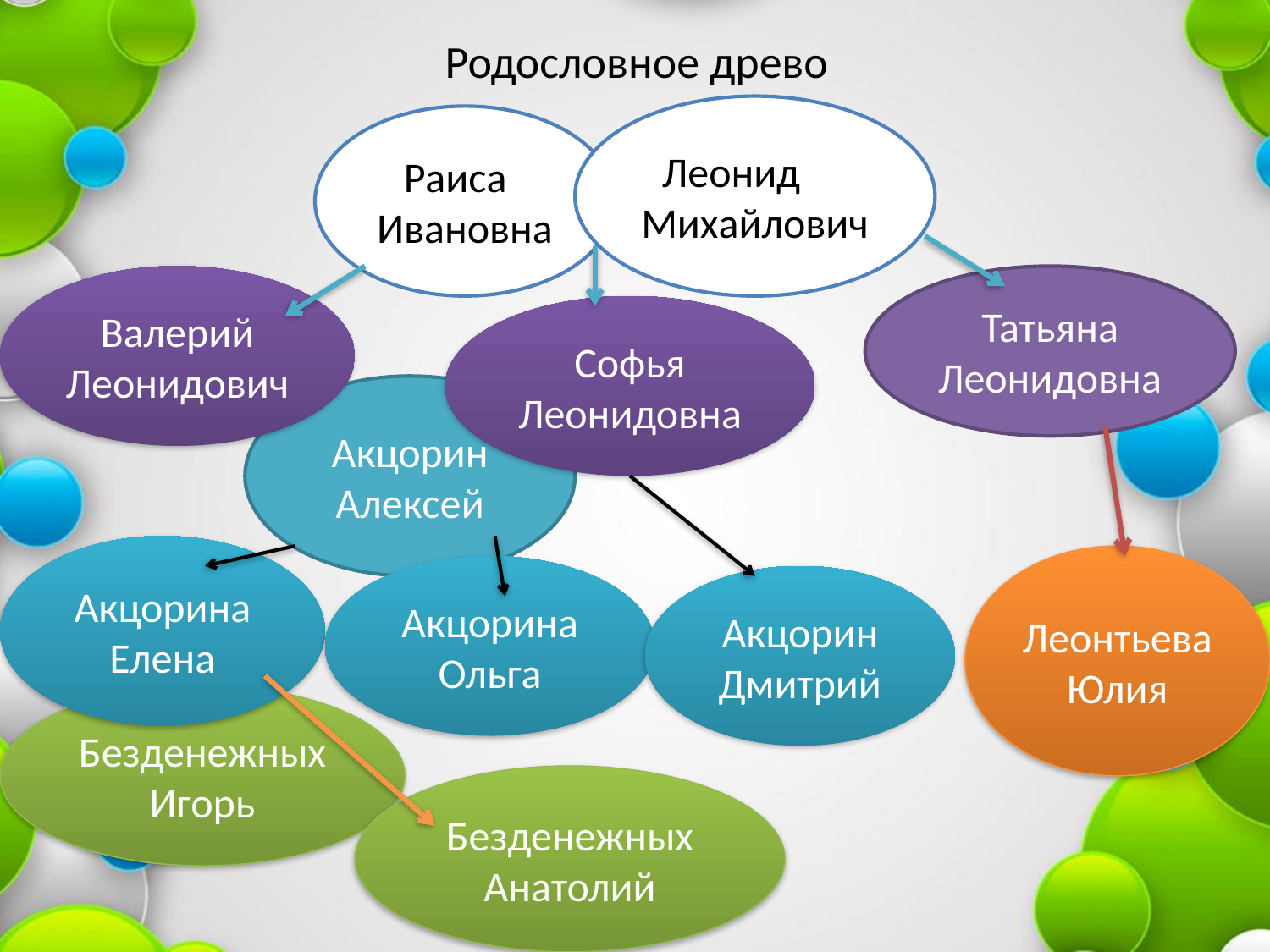

# Родословное древо
Леонид      Михайлович
Раиса   Ивановна
Валерий Леонидович
Татьяна Леонидовна
Софья Леонидовна
Акцорин Алексей
Акцорина Елена
Леонтьева Юлия
Акцорина Ольга
Акцорин Дмитрий
Безденежных Игорь
Безденежных Анатолий